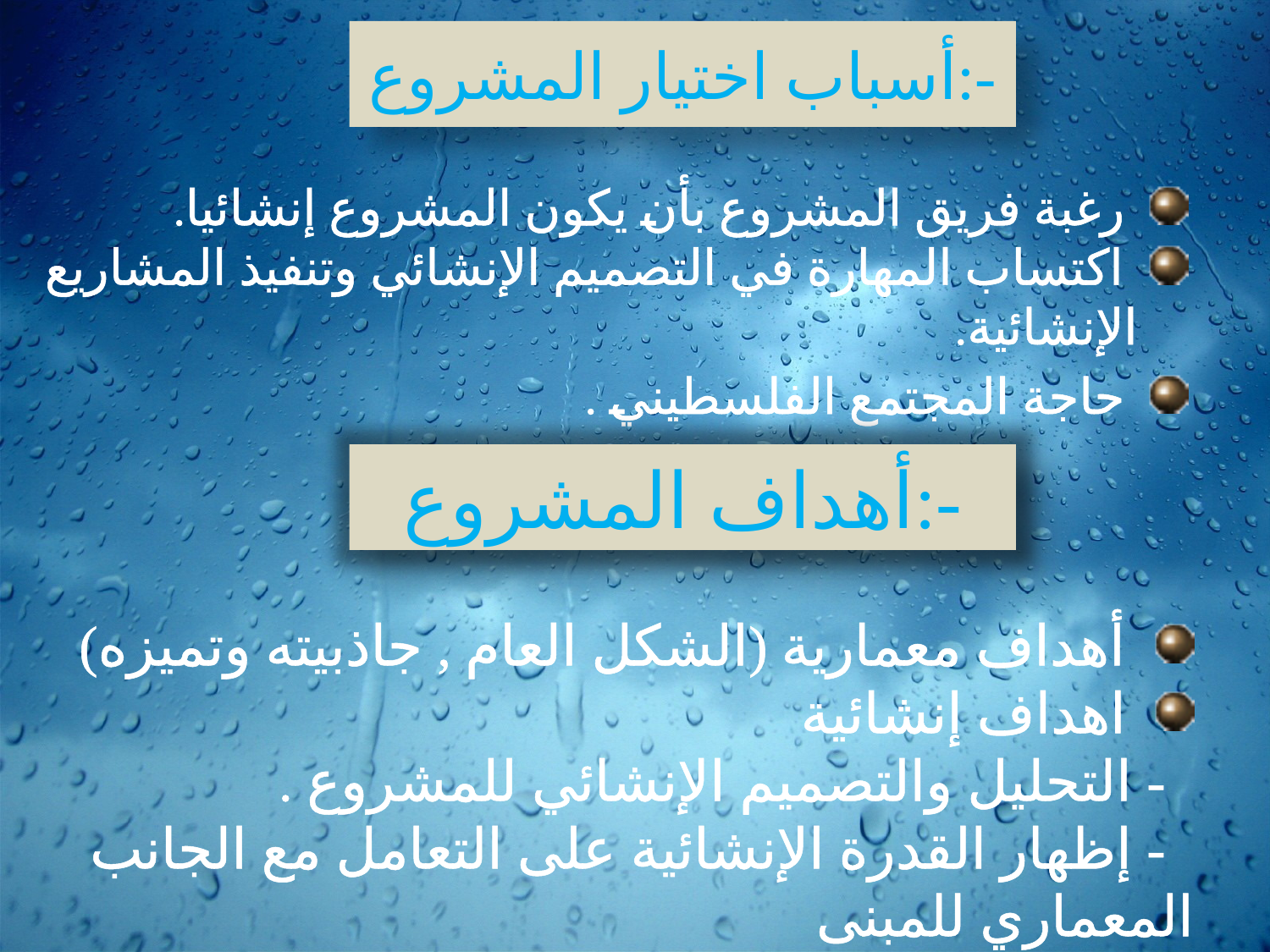

# أسباب اختيار المشروع:-
 رغبة فريق المشروع بأن يكون المشروع إنشائيا.
 اكتساب المهارة في التصميم الإنشائي وتنفيذ المشاريع الإنشائية.
 حاجة المجتمع الفلسطيني .

أهداف المشروع:-
  أهداف معمارية (الشكل العام , جاذبيته وتميزه)
  اهداف إنشائية
  - التحليل والتصميم الإنشائي للمشروع .
  - إظهار القدرة الإنشائية على التعامل مع الجانب المعماري للمبنى